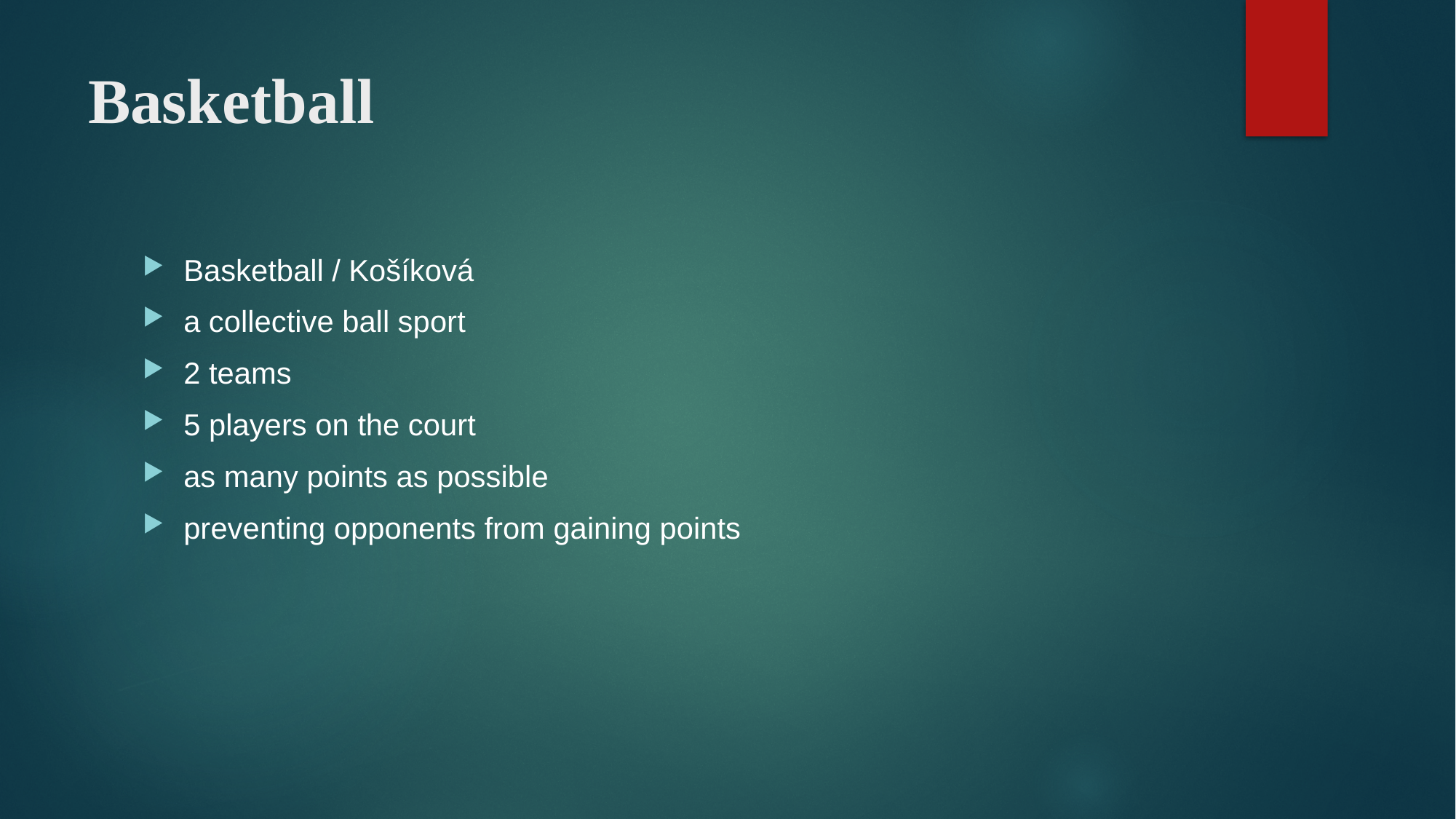

# Basketball
Basketball / Košíková
a collective ball sport
2 teams
5 players on the court
as many points as possible
preventing opponents from gaining points